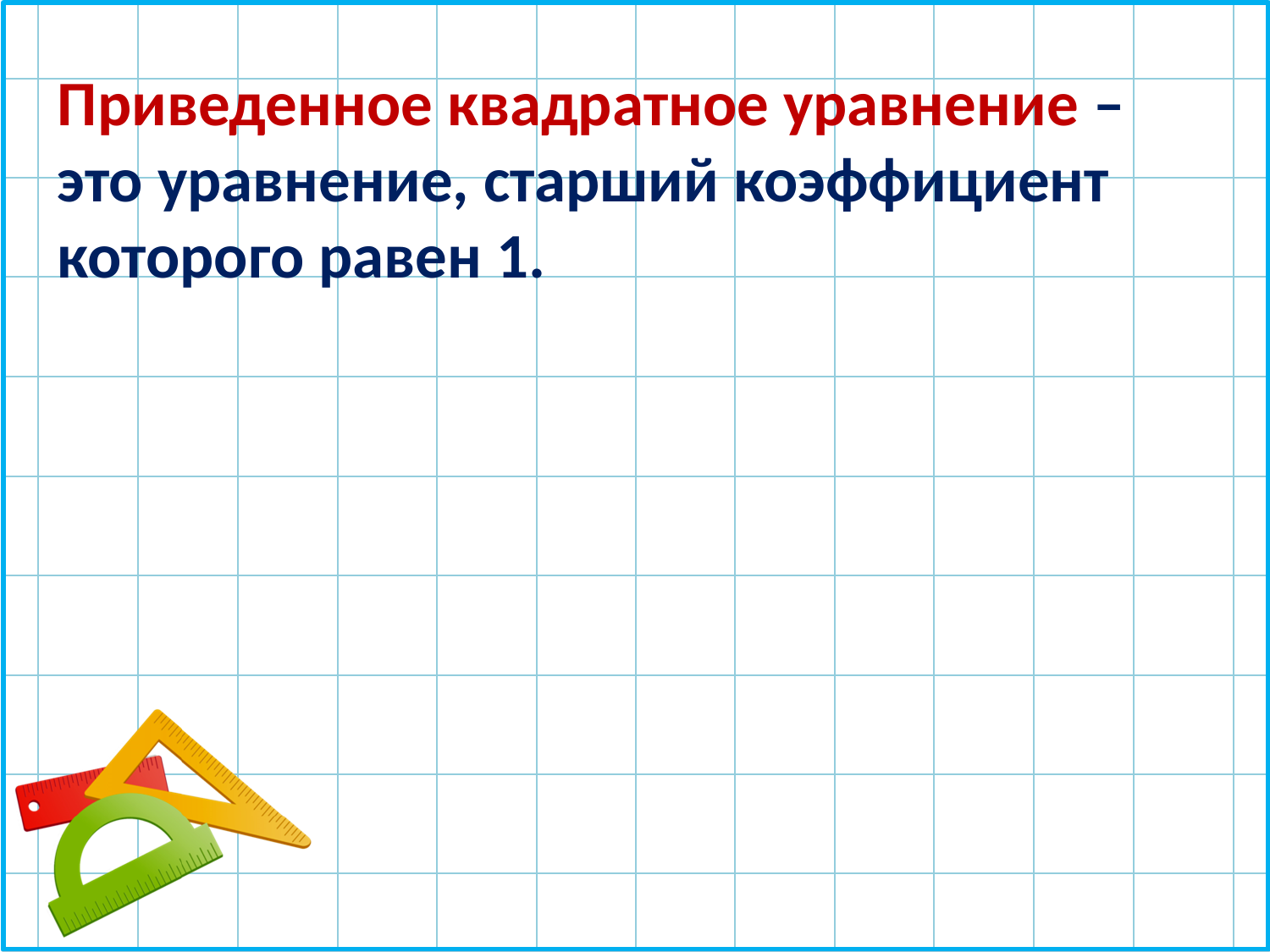

Приведенное квадратное уравнение – это уравнение, старший коэффициент которого равен 1.